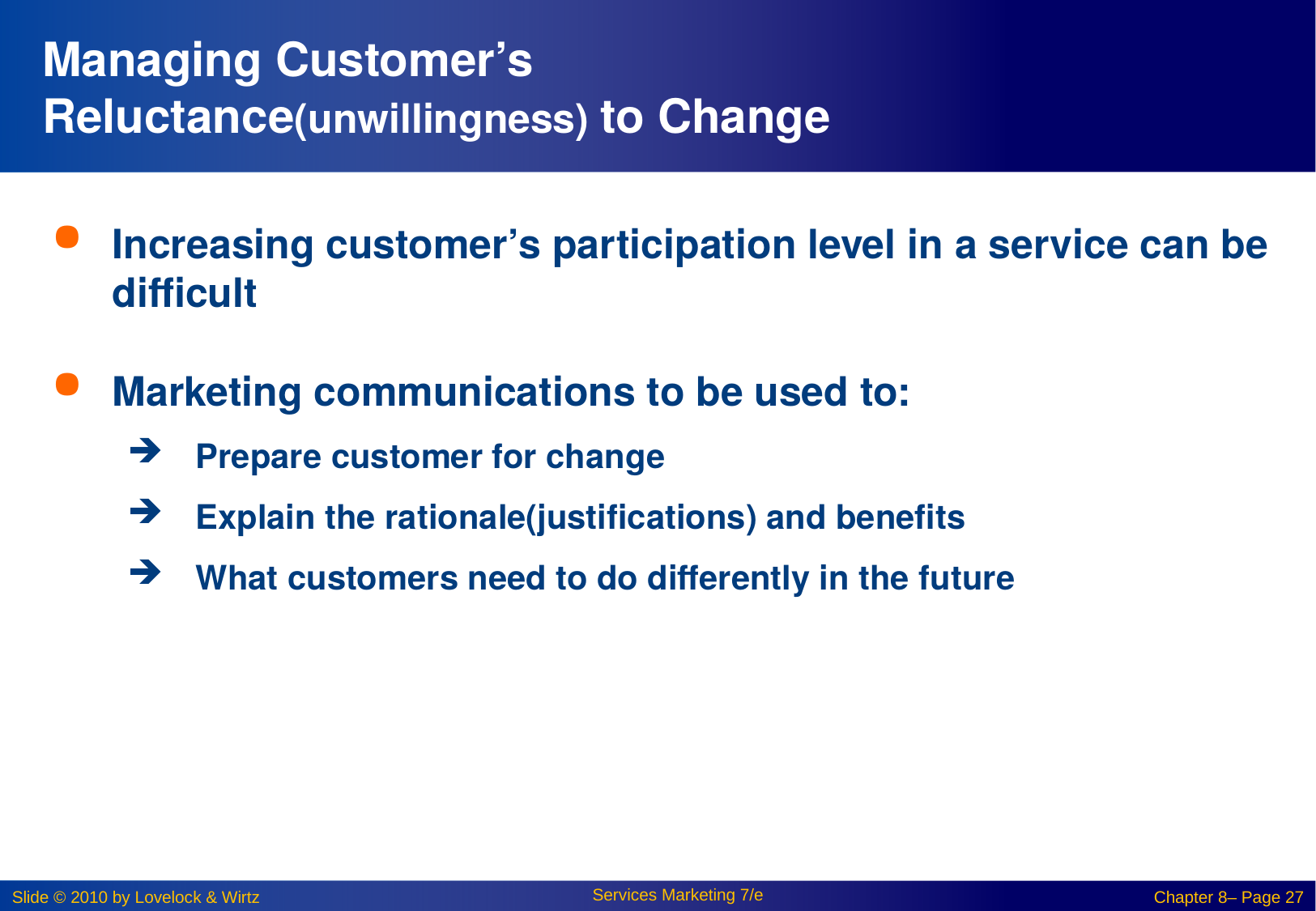

# Managing Customer’s Reluctance(unwillingness) to Change
Increasing customer’s participation level in a service can be difficult
Marketing communications to be used to:
Prepare customer for change
Explain the rationale(justifications) and benefits
What customers need to do differently in the future